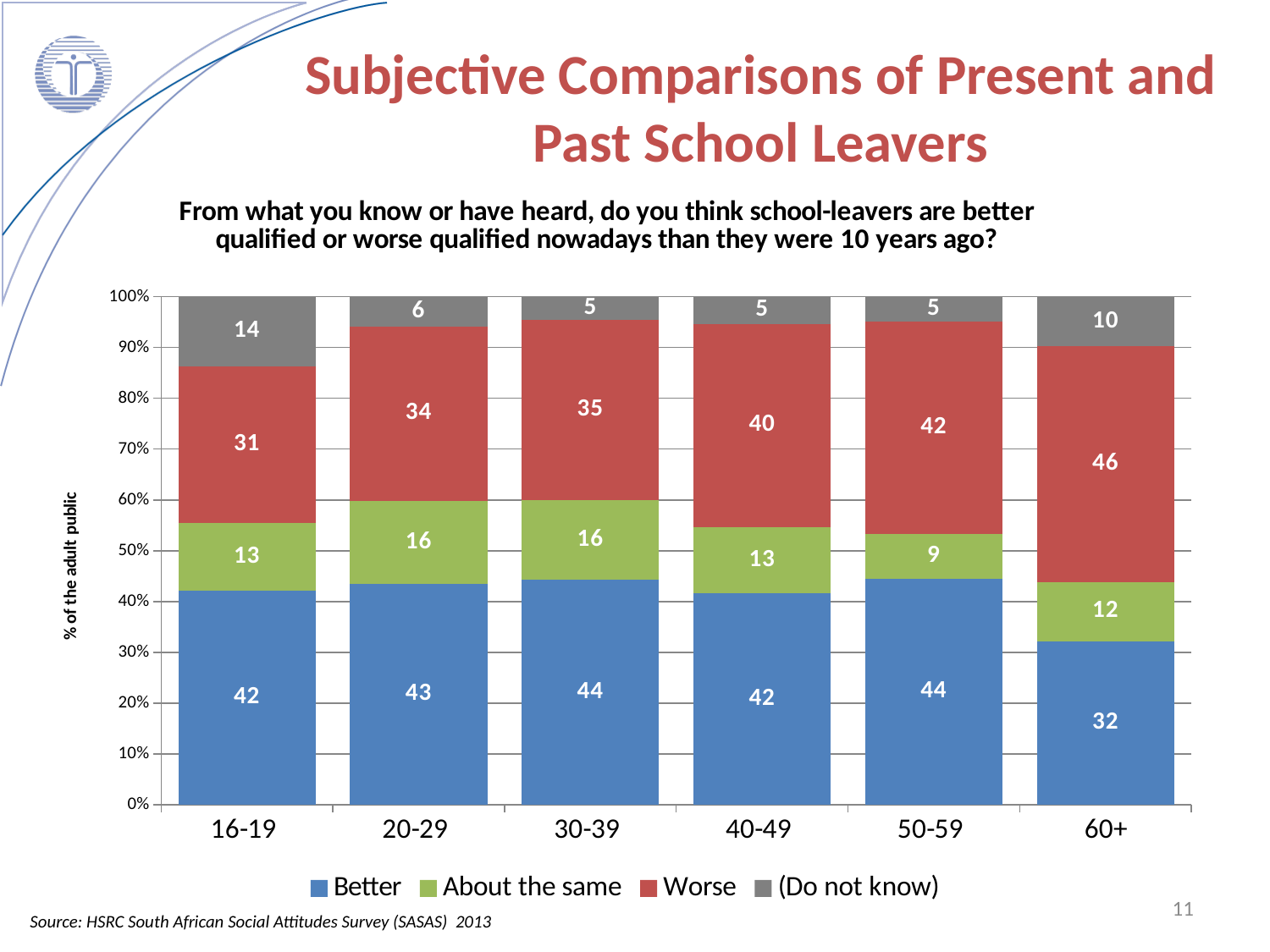

# Subjective Comparisons of Present and Past School Leavers

### Chart: From what you know or have heard, do you think school-leavers are better qualified or worse qualified nowadays than they were 10 years ago?

| Category | Better | About the same | Worse | (Do not know) |
|---|---|---|---|---|
| 16-19  | 42.120000000000005 | 13.35 | 30.84 | 13.68 |
| 20-29  | 43.41 | 16.41 | 34.33 | 5.851 |
| 30-39  | 44.269999999999996 | 15.69 | 35.41 | 4.631 |
| 40-49  | 41.61 | 13.04 | 39.99 | 5.362 |
| 50-59  | 44.48 | 8.752 | 41.89 | 4.882 |
| 60+ | 32.18 | 11.68 | 46.35 | 9.796 |
11
Source: HSRC South African Social Attitudes Survey (SASAS)  2013